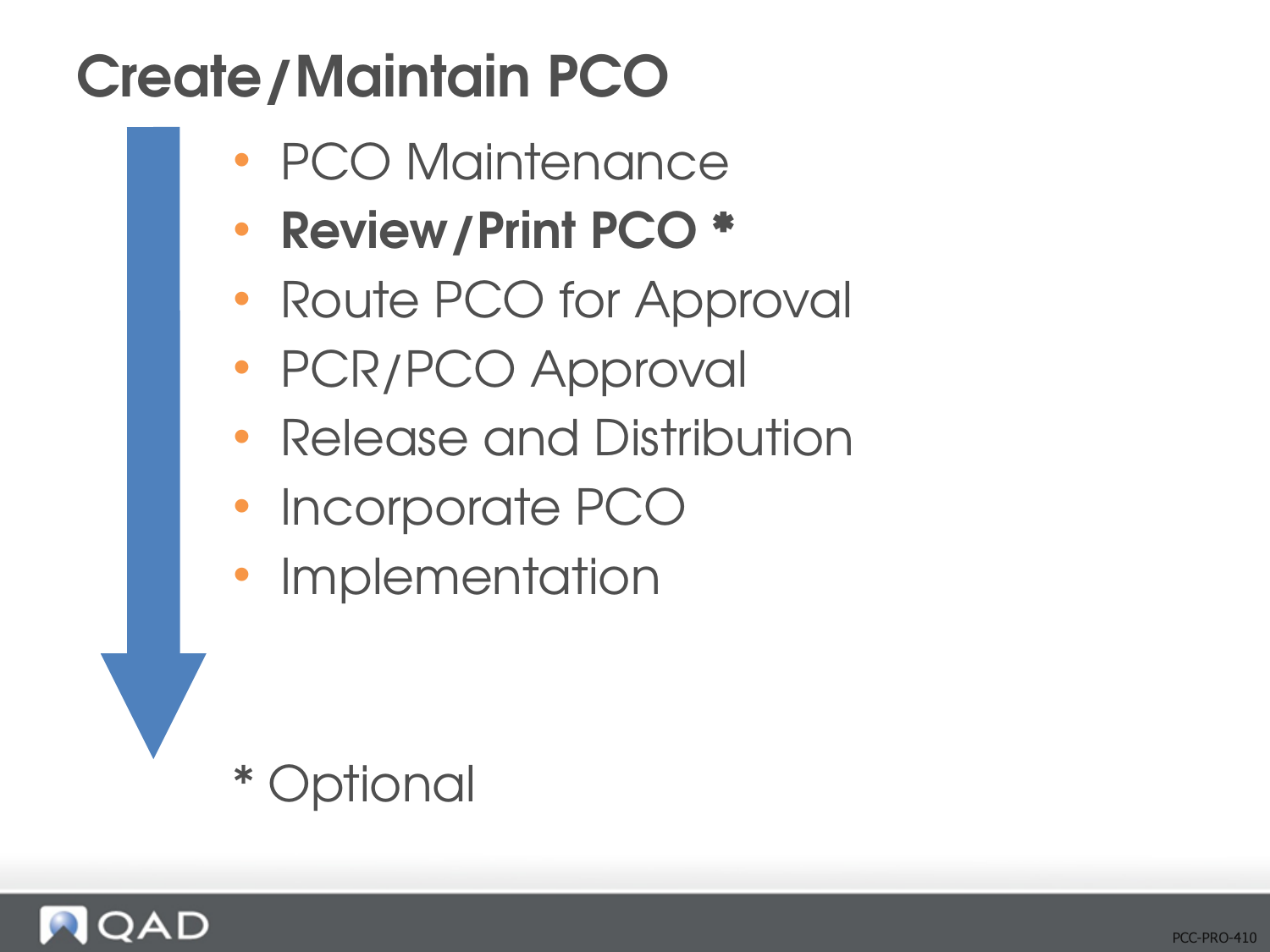

# Create/Maintain PCO
PCO Maintenance
Review/Print PCO *
Route PCO for Approval
PCR/PCO Approval
Release and Distribution
Incorporate PCO
Implementation

* Optional

PCC-PRO-410